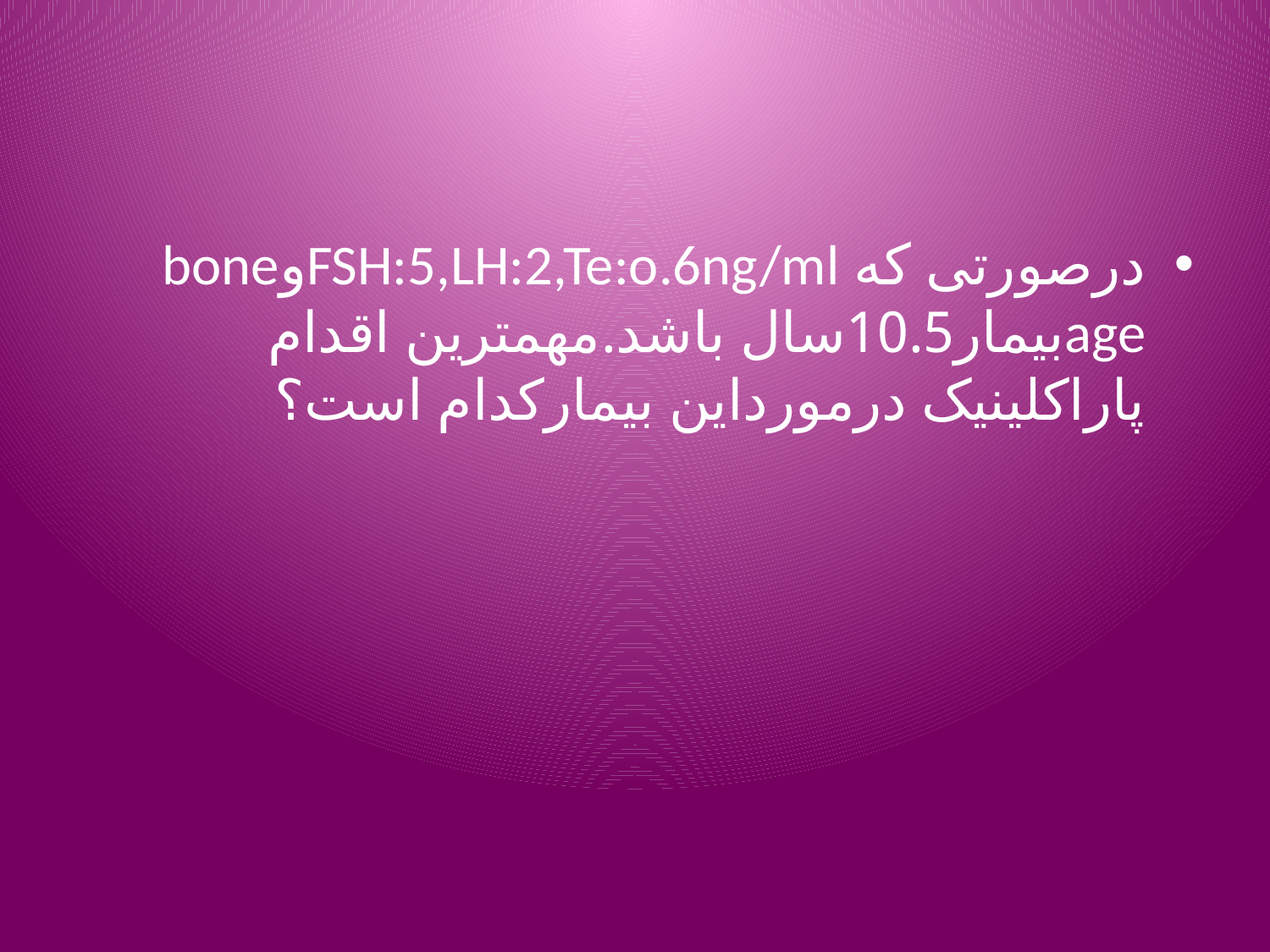

#
درصورتی که FSH:5,LH:2,Te:o.6ng/mlوbone ageبیمار10.5سال باشد.مهمترین اقدام پاراکلینیک درمورداین بیمارکدام است؟